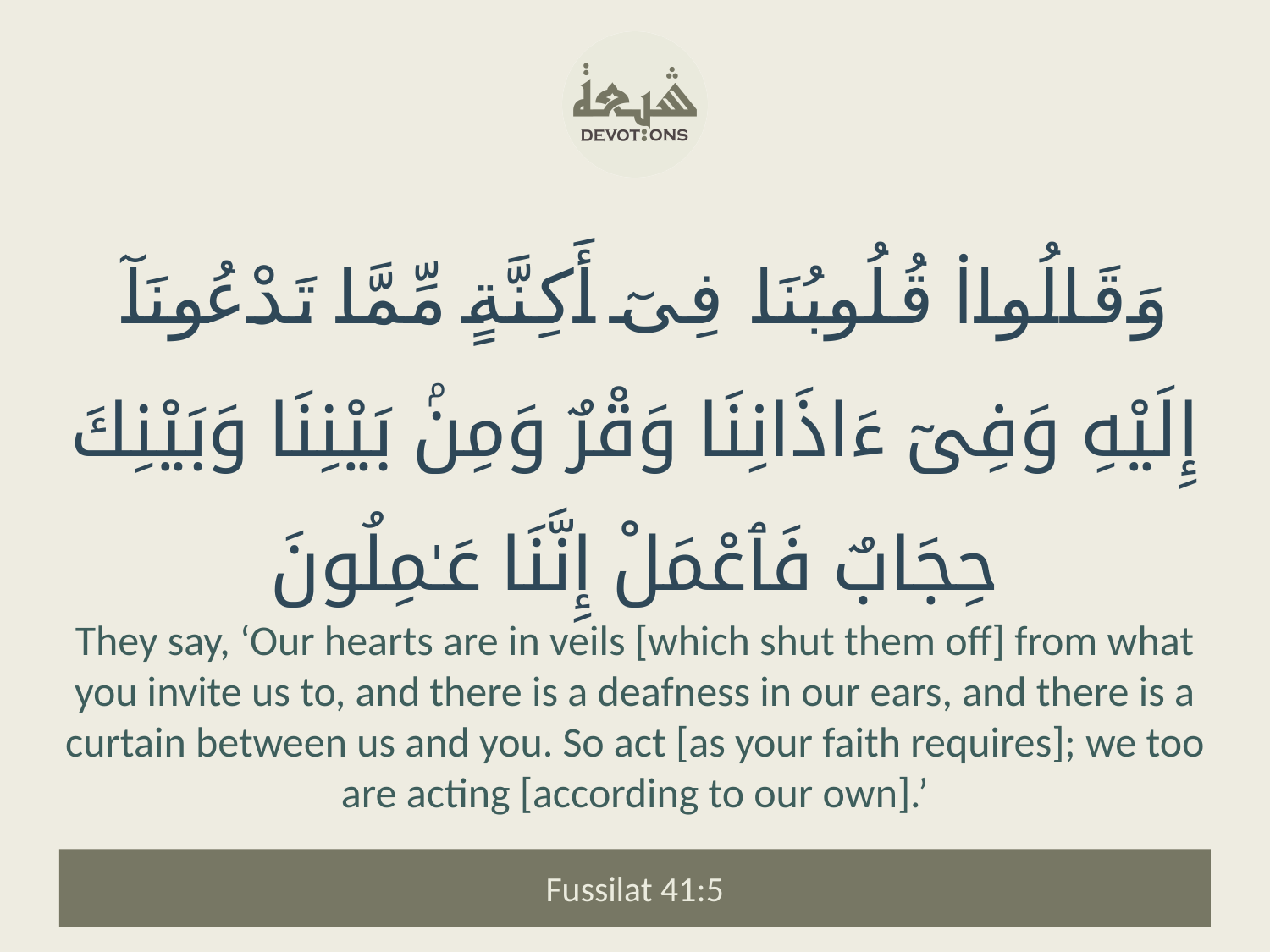

وَقَالُوا۟ قُلُوبُنَا فِىٓ أَكِنَّةٍ مِّمَّا تَدْعُونَآ إِلَيْهِ وَفِىٓ ءَاذَانِنَا وَقْرٌ وَمِنۢ بَيْنِنَا وَبَيْنِكَ حِجَابٌ فَٱعْمَلْ إِنَّنَا عَـٰمِلُونَ
They say, ‘Our hearts are in veils [which shut them off] from what you invite us to, and there is a deafness in our ears, and there is a curtain between us and you. So act [as your faith requires]; we too are acting [according to our own].’
Fussilat 41:5